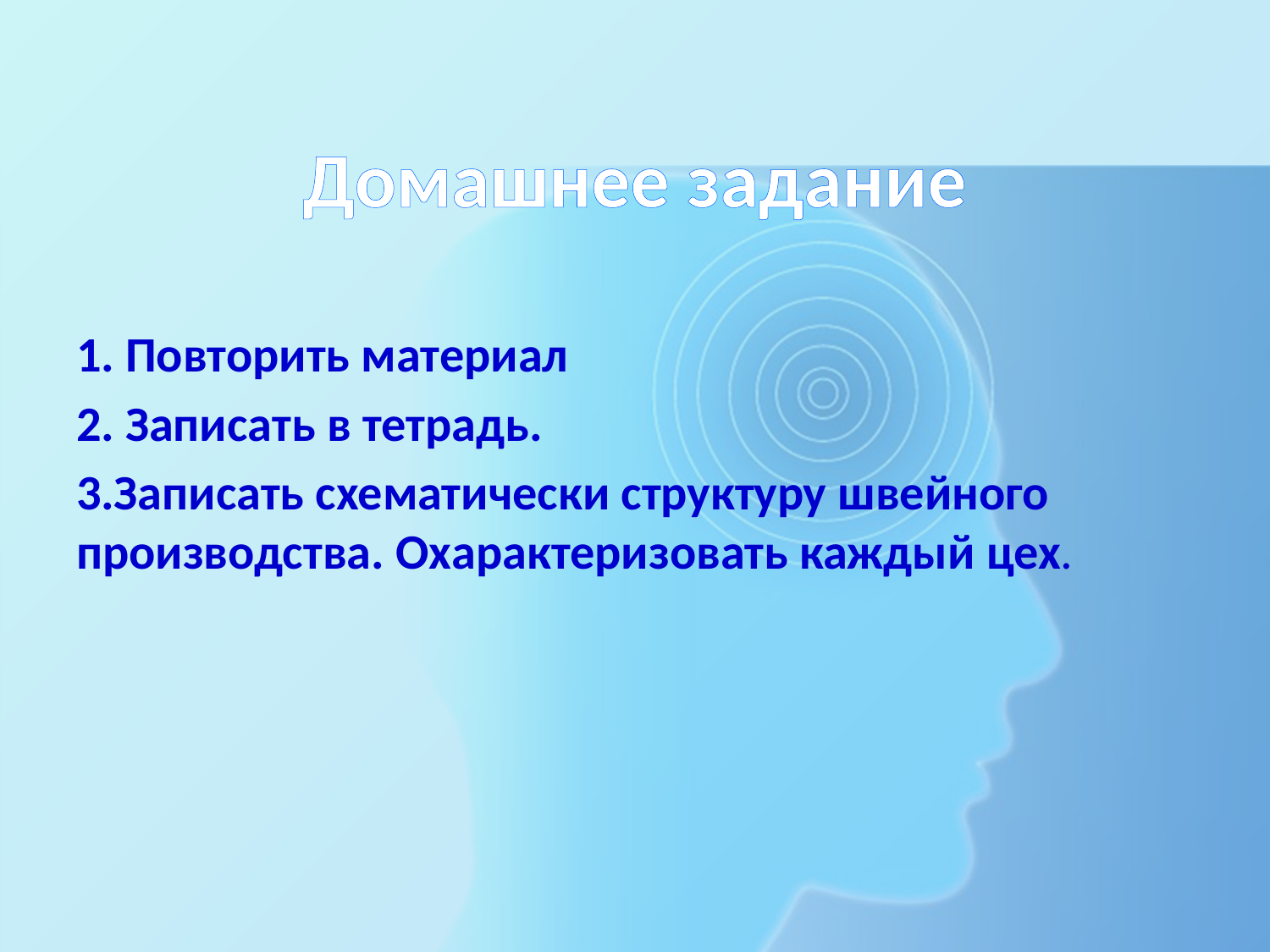

# Домашнее задание
1. Повторить материал
2. Записать в тетрадь.
3.Записать схематически структуру швейного производства. Охарактеризовать каждый цех.